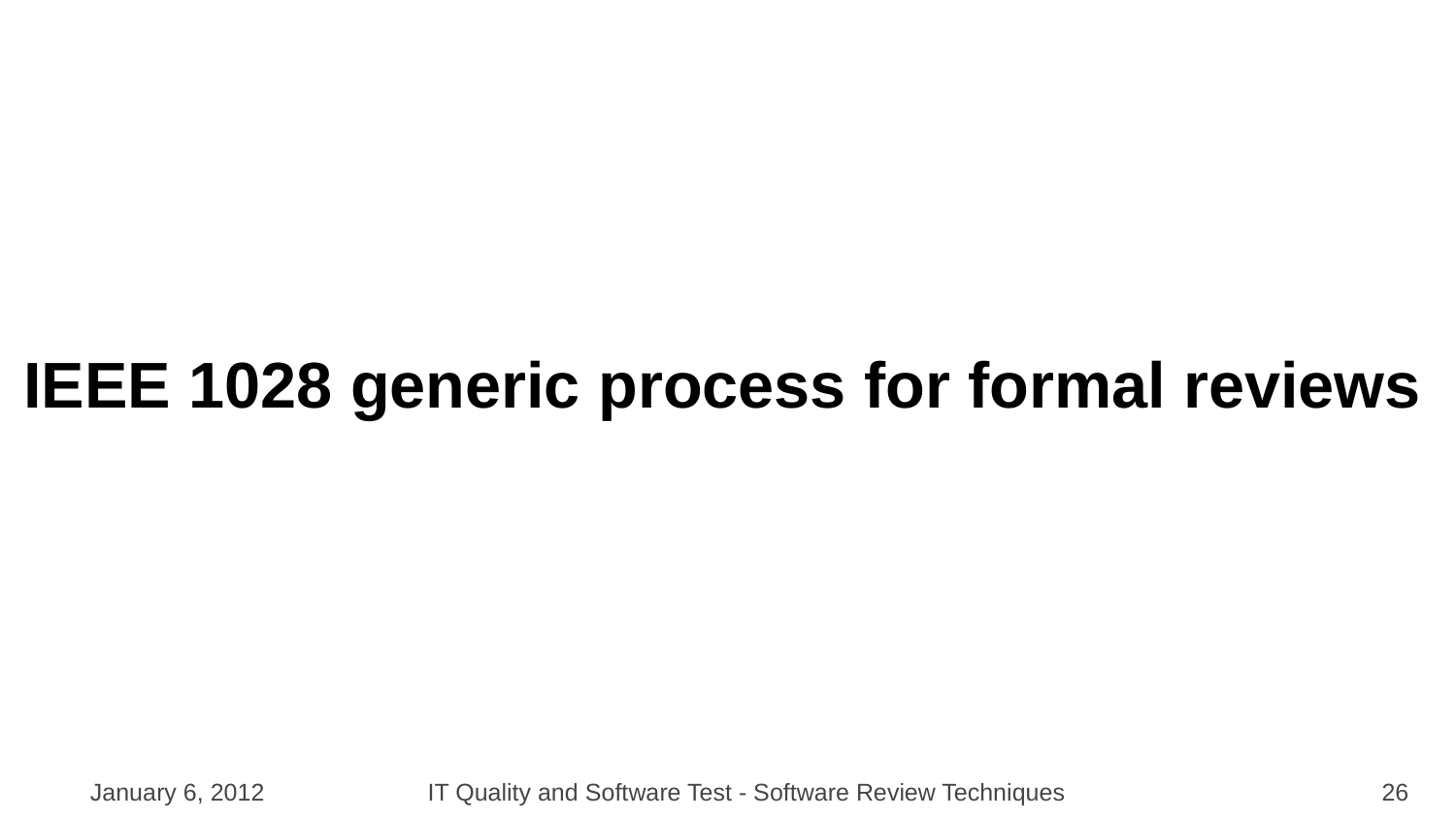

IEEE 1028 generic process for formal reviews
January 6, 2012
IT Quality and Software Test - Software Review Techniques
26